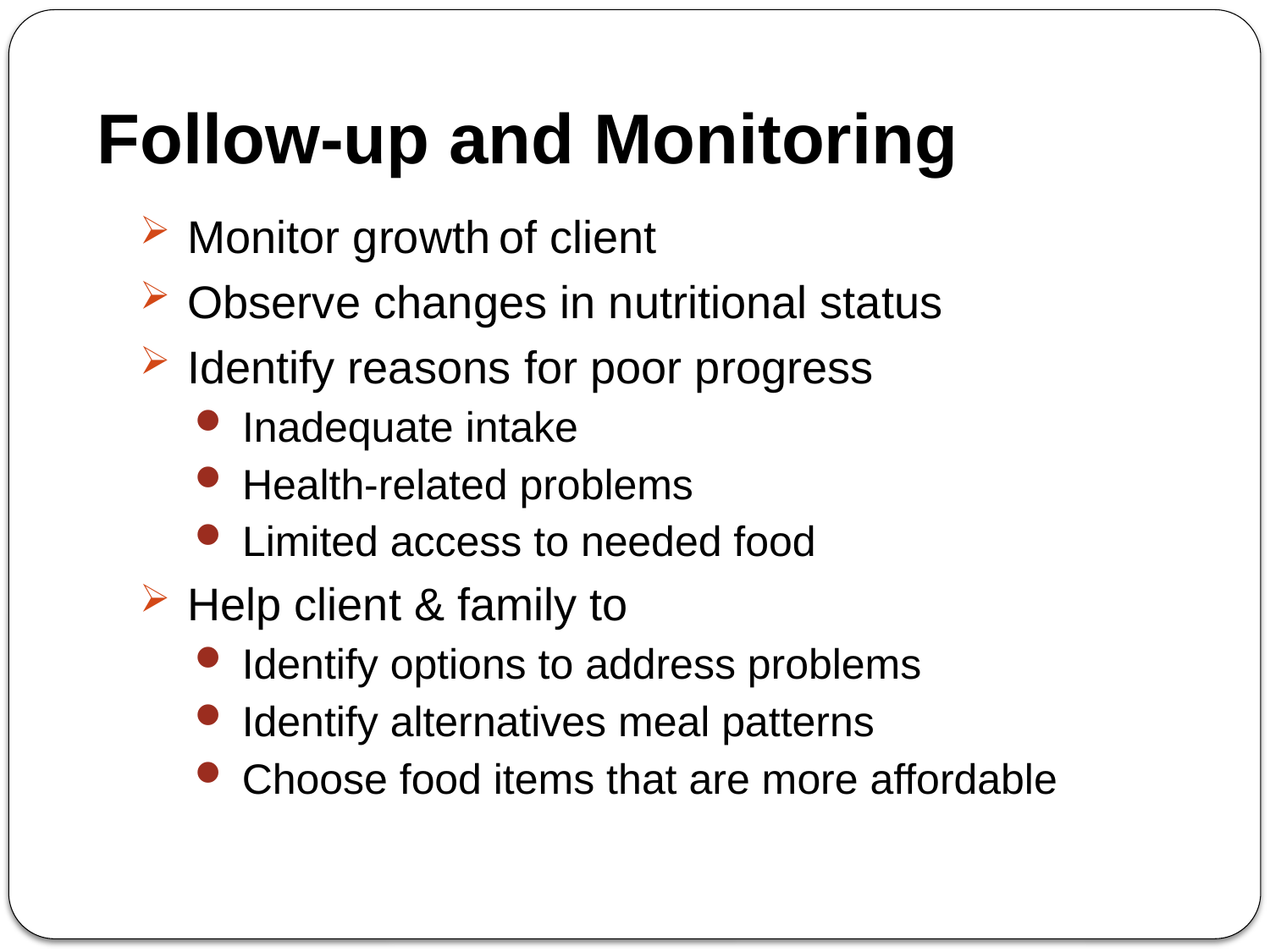

# Follow-up and Monitoring
Monitor growth of client
Observe changes in nutritional status
Identify reasons for poor progress
Inadequate intake
Health-related problems
Limited access to needed food
Help client & family to
Identify options to address problems
Identify alternatives meal patterns
Choose food items that are more affordable